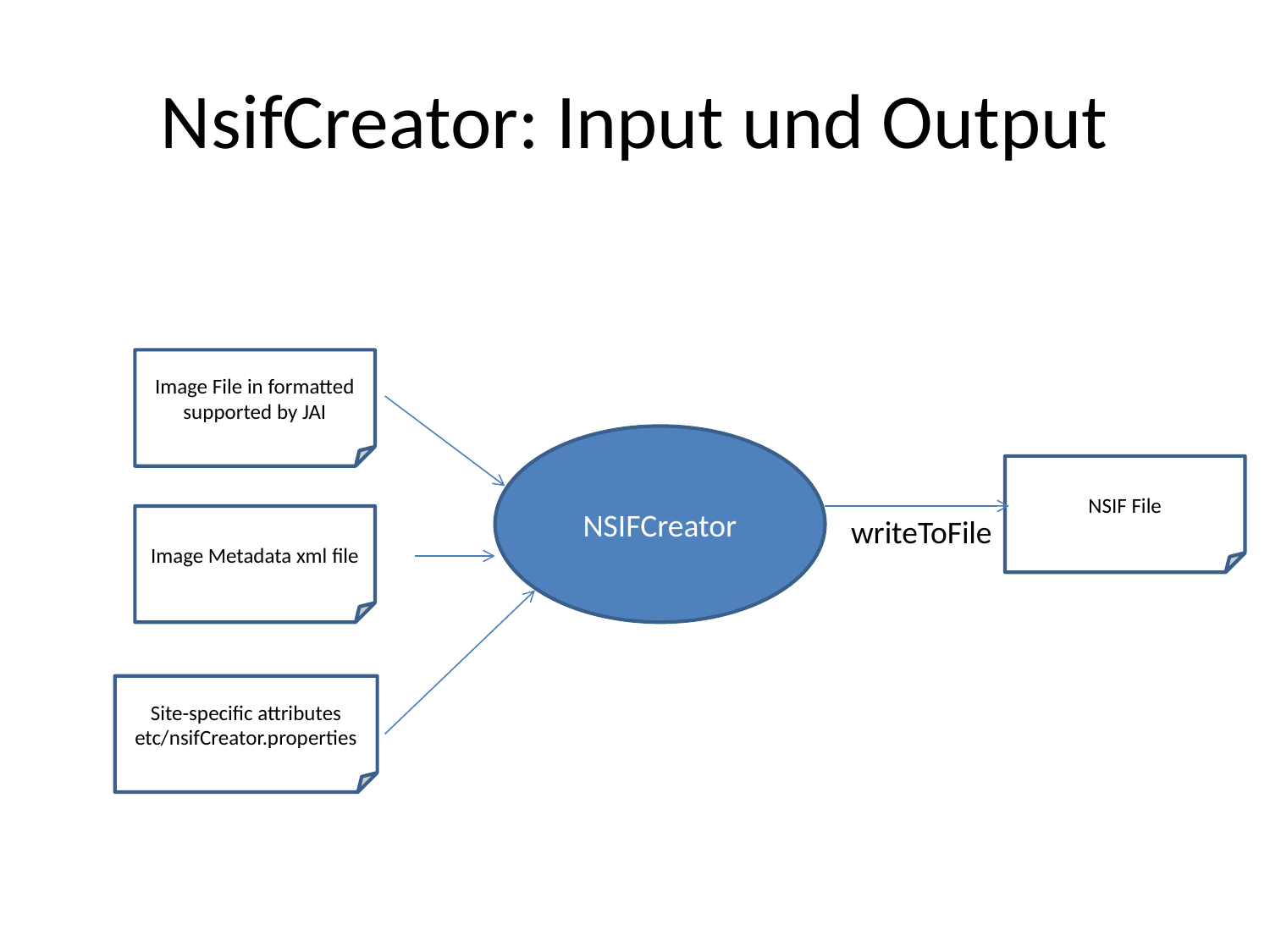

# NsifCreator: Input und Output
Image File in formatted supported by JAI
NSIFCreator
NSIF File
Image Metadata xml file
writeToFile
Site-specific attributes
etc/nsifCreator.properties